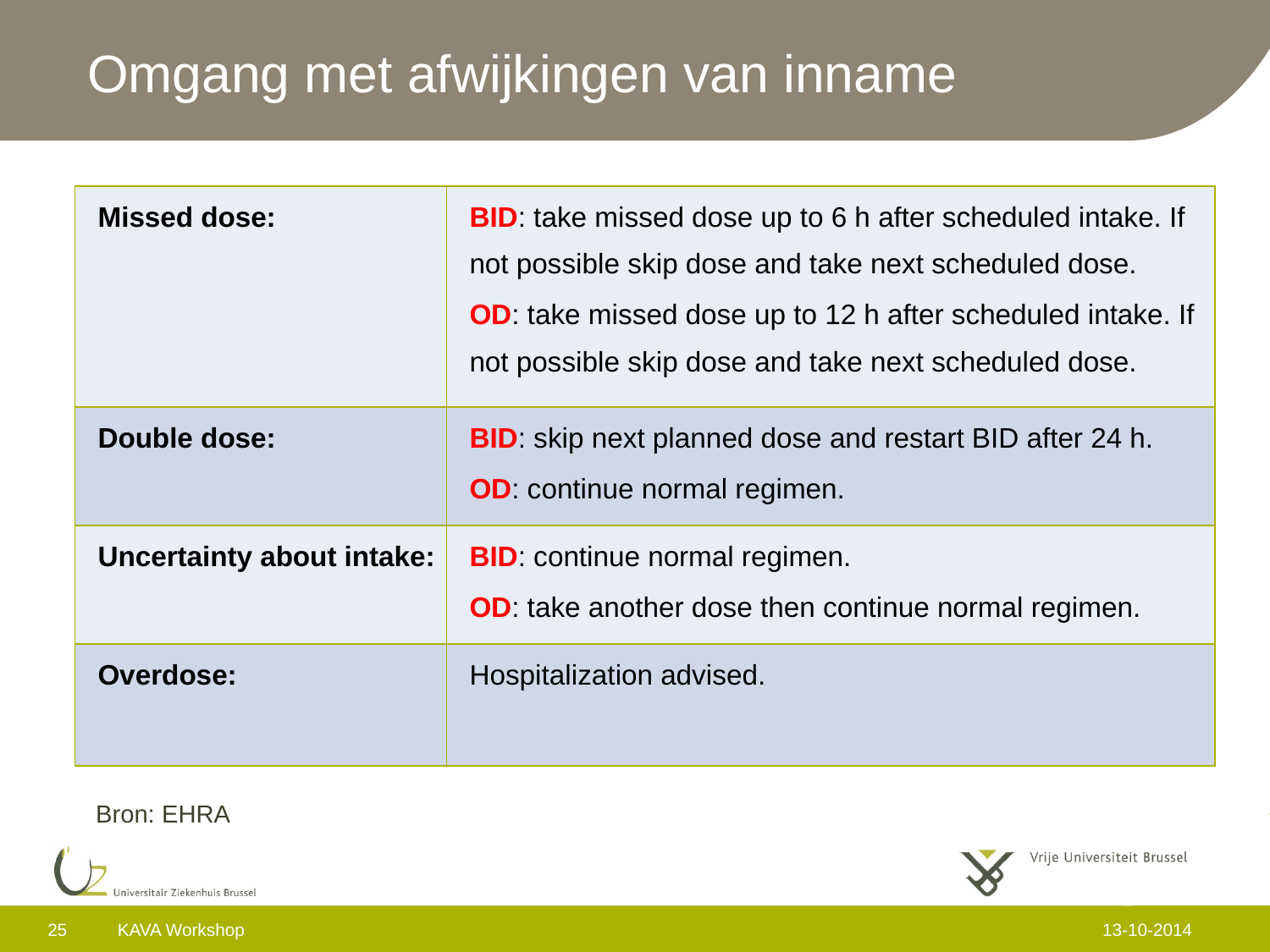

# Omgang met afwijkingen van inname
| Missed dose: | BID: take missed dose up to 6 h after scheduled intake. If not possible skip dose and take next scheduled dose. OD: take missed dose up to 12 h after scheduled intake. If not possible skip dose and take next scheduled dose. |
| --- | --- |
| Double dose: | BID: skip next planned dose and restart BID after 24 h. OD: continue normal regimen. |
| Uncertainty about intake: | BID: continue normal regimen. OD: take another dose then continue normal regimen. |
| Overdose: | Hospitalization advised. |
Bron: EHRA
25
KAVA Workshop
13-10-2014